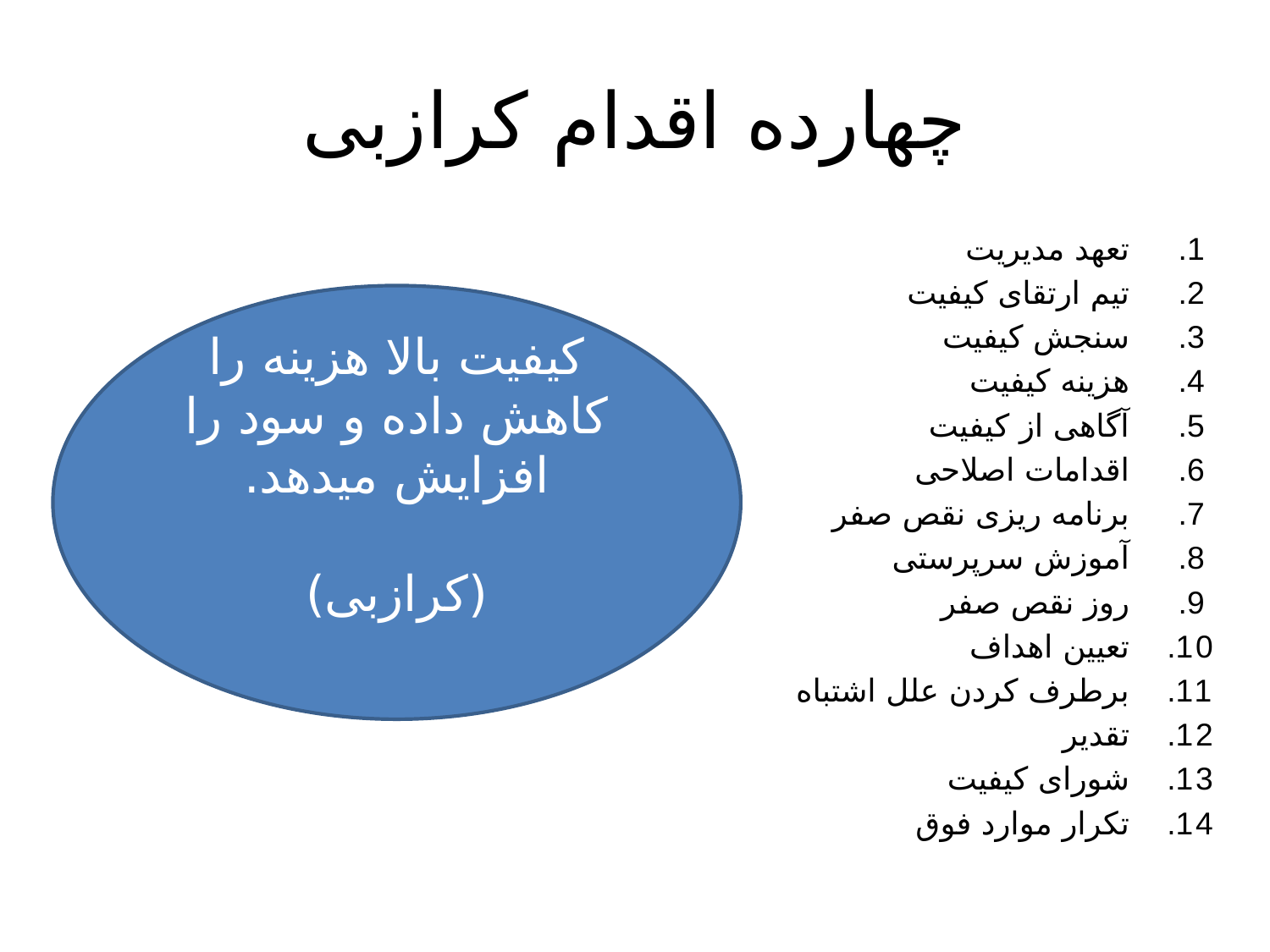

# چهارده اقدام کرازبی
تعهد مدیریت
تیم ارتقای کیفیت
سنجش کیفیت
هزینه کیفیت
آگاهی از کیفیت
اقدامات اصلاحی
برنامه ریزی نقص صفر
آموزش سرپرستی
روز نقص صفر
تعیین اهداف
برطرف کردن علل اشتباه
تقدیر
شورای کیفیت
تکرار موارد فوق
کیفیت بالا هزینه را کاهش داده و سود را افزایش میدهد.
                           (کرازبی)